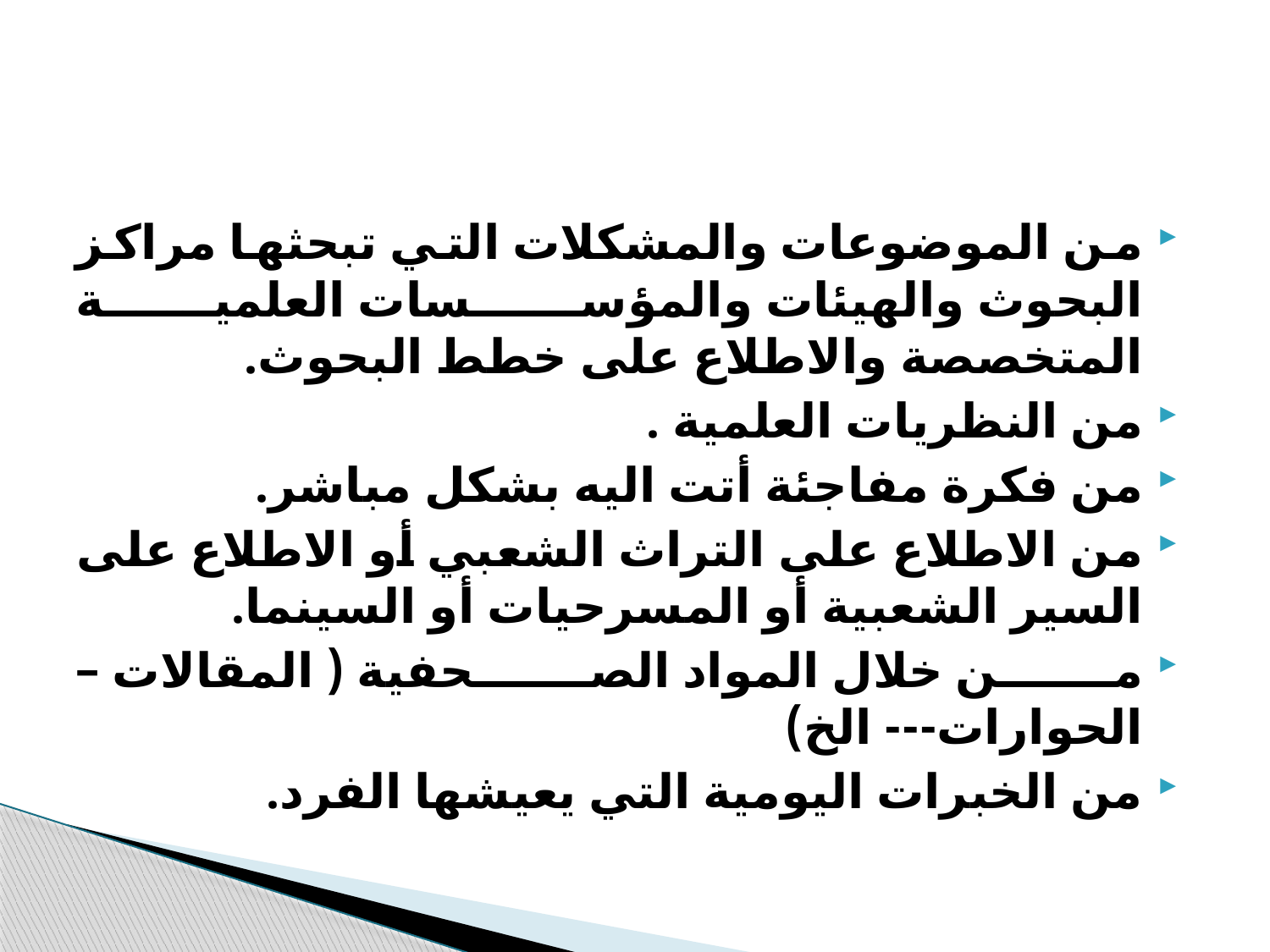

#
من الموضوعات والمشكلات التي تبحثها مراكز البحوث والهيئات والمؤسسات العلمية المتخصصة والاطلاع على خطط البحوث.
من النظريات العلمية .
من فكرة مفاجئة أتت اليه بشكل مباشر.
من الاطلاع على التراث الشعبي أو الاطلاع على السير الشعبية أو المسرحيات أو السينما.
من خلال المواد الصحفية ( المقالات – الحوارات--- الخ)
من الخبرات اليومية التي يعيشها الفرد.